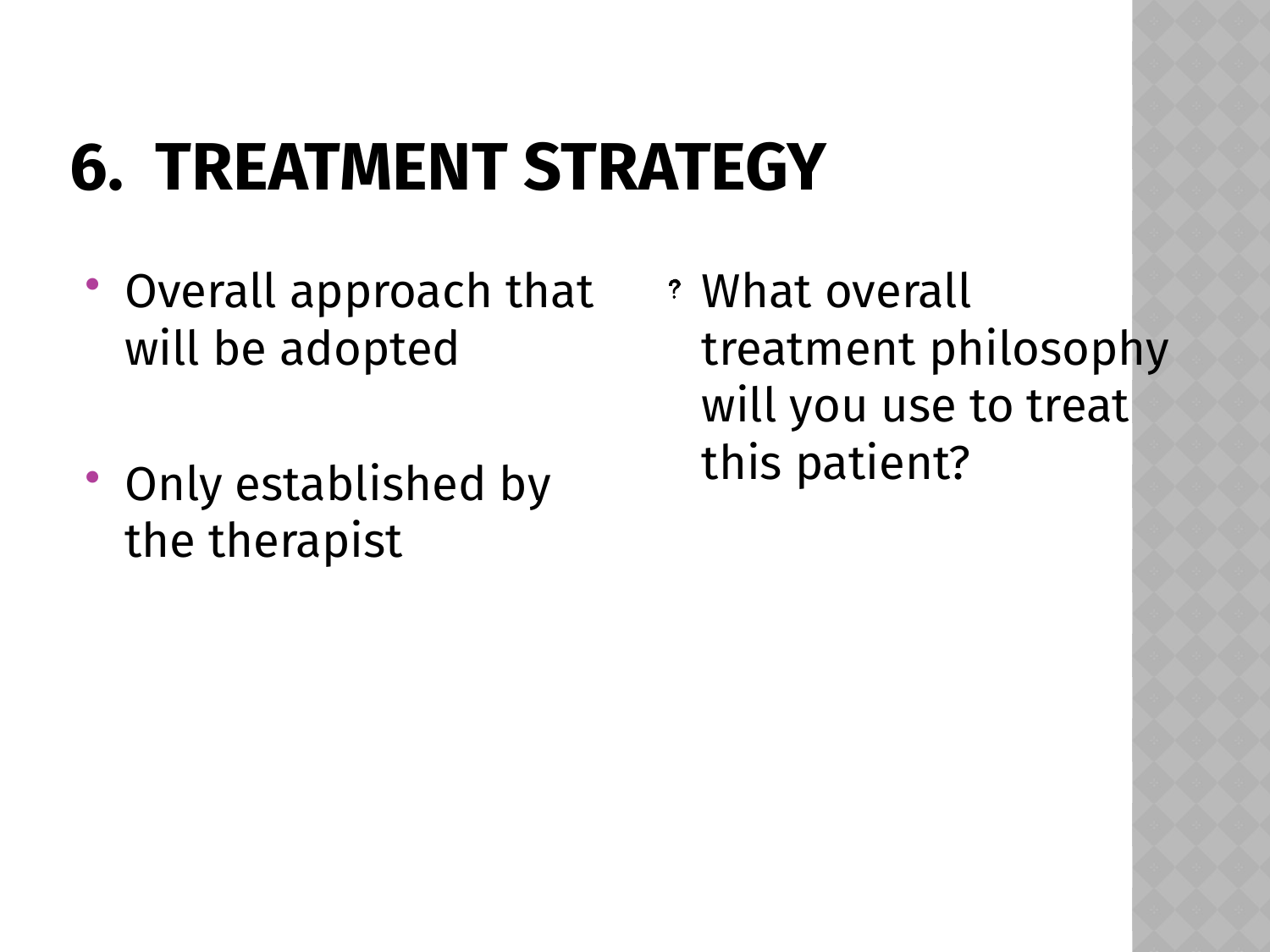

# 6.  Treatment Strategy
Overall approach that will be adopted

Only established by the therapist
What overall treatment philosophy will you use to treat this patient?